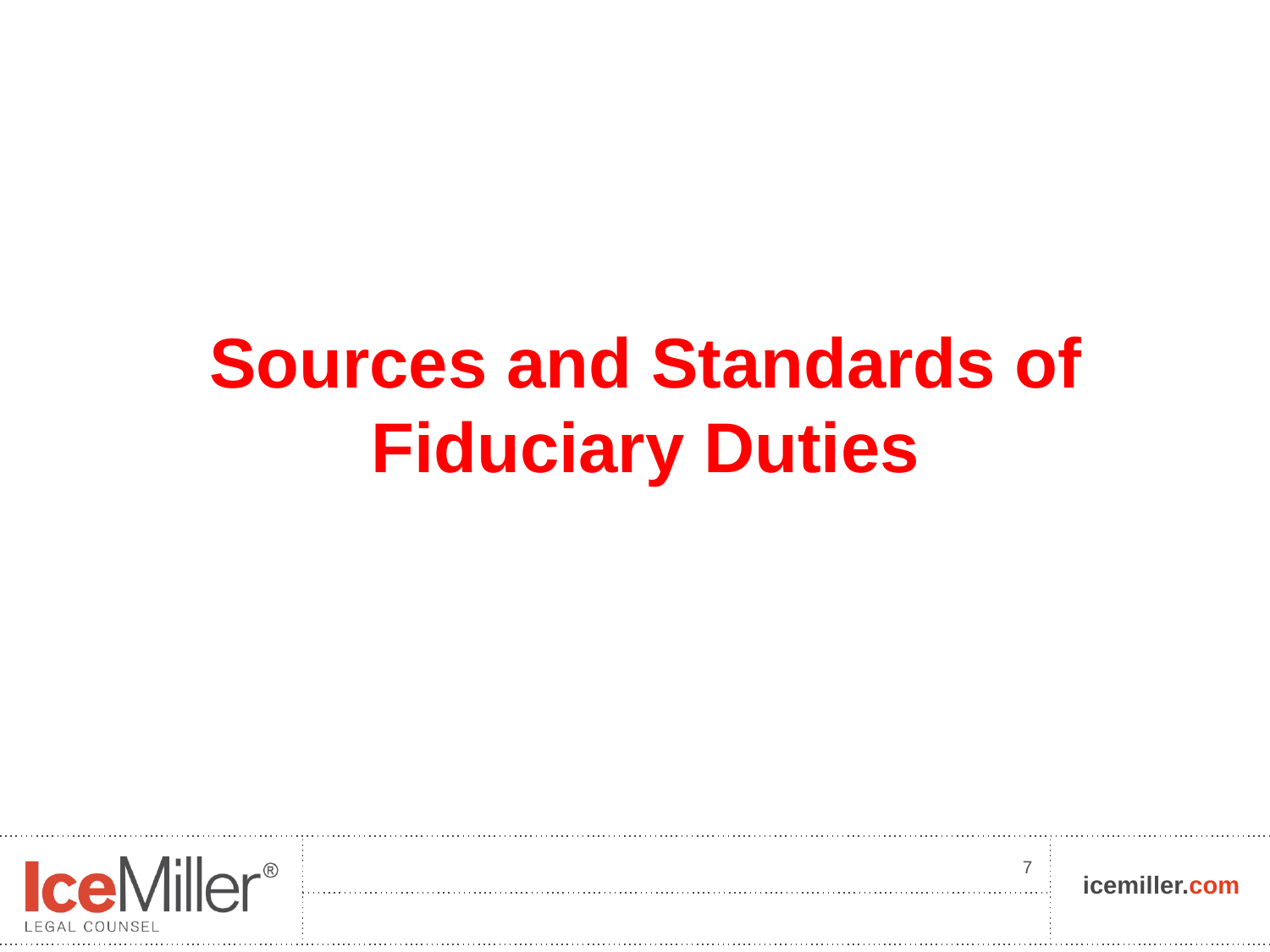

# Sources and Standards of Fiduciary Duties
7